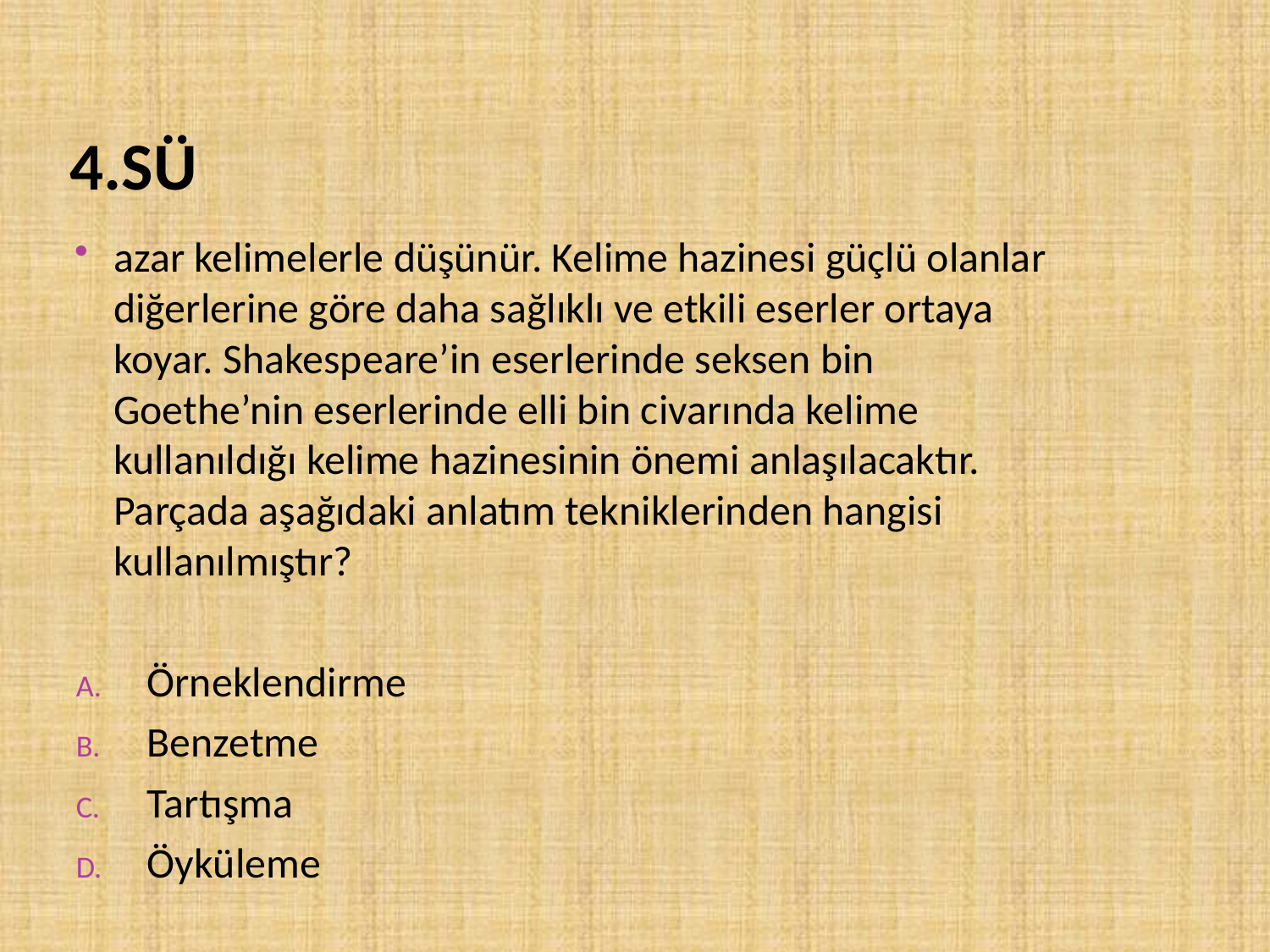

# 4.SÜ
azar kelimelerle düşünür. Kelime hazinesi güçlü olanlar diğerlerine göre daha sağlıklı ve etkili eserler ortaya koyar. Shakespeare’in eserlerinde seksen bin Goethe’nin eserlerinde elli bin civarında kelime kullanıldığı kelime hazinesinin önemi anlaşılacaktır. Parçada aşağıdaki anlatım tekniklerinden hangisi kullanılmıştır?

Örneklendirme
Benzetme
Tartışma
Öyküleme